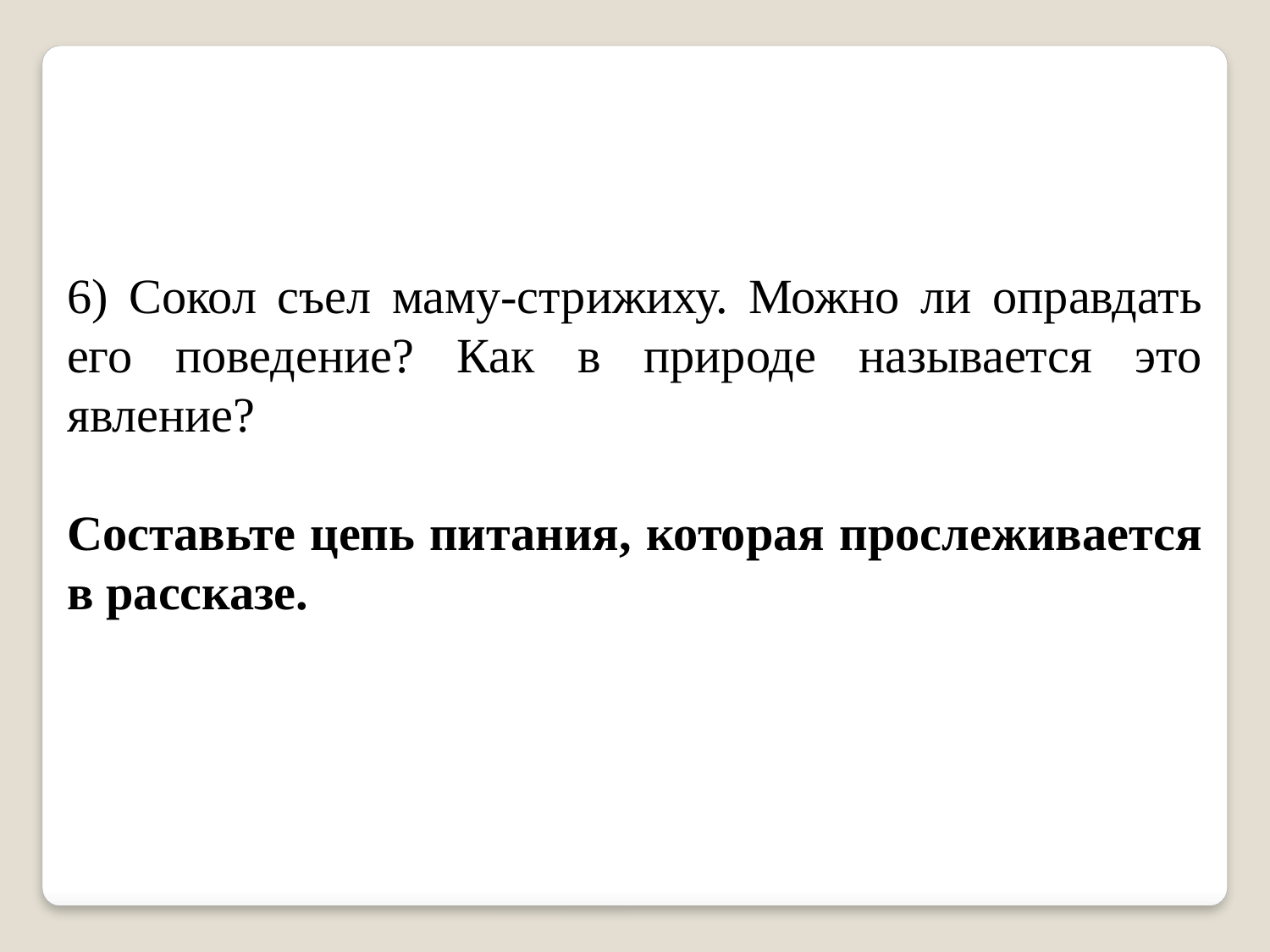

6) Сокол съел маму-стрижиху. Можно ли оправдать его поведение? Как в природе называется это явление?

Составьте цепь питания, которая прослеживается в рассказе.